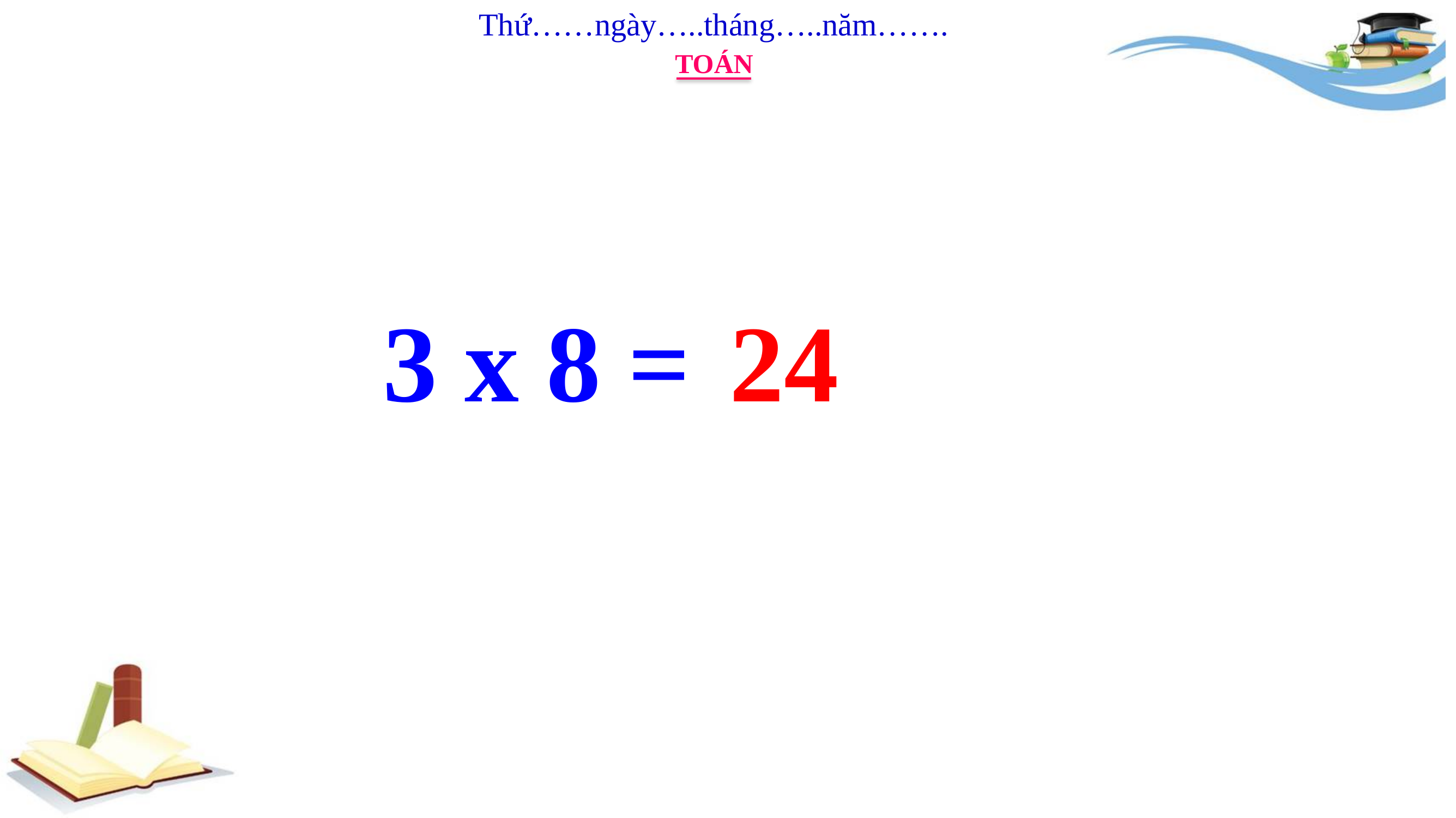

Thứ……ngày…..tháng…..năm…….
TOÁN
3 x 8 =
24